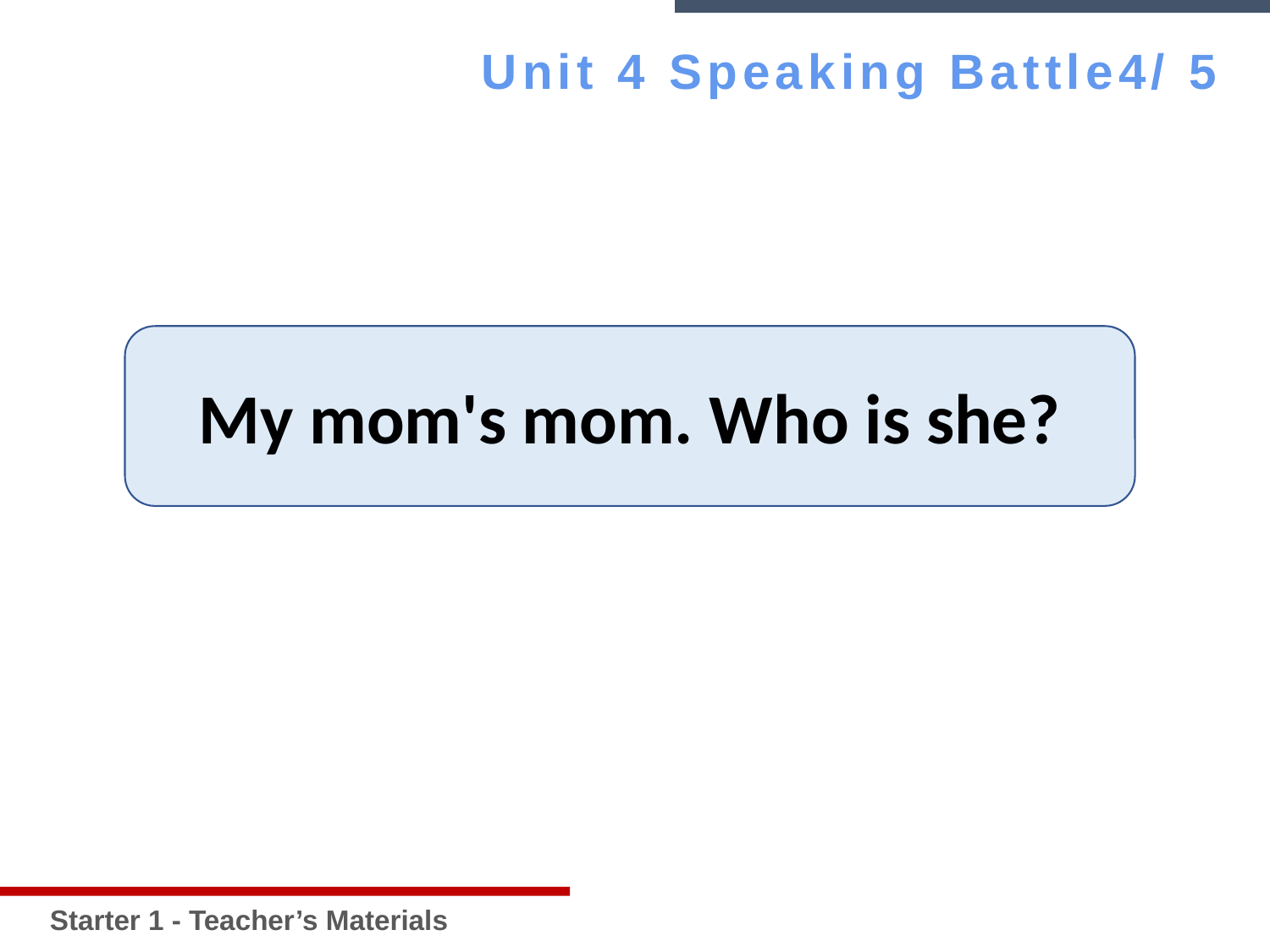

Starter 1 - Teacher’s Materials
Unit 4 Speaking Battle4/ 5
My mom's mom. Who is she?